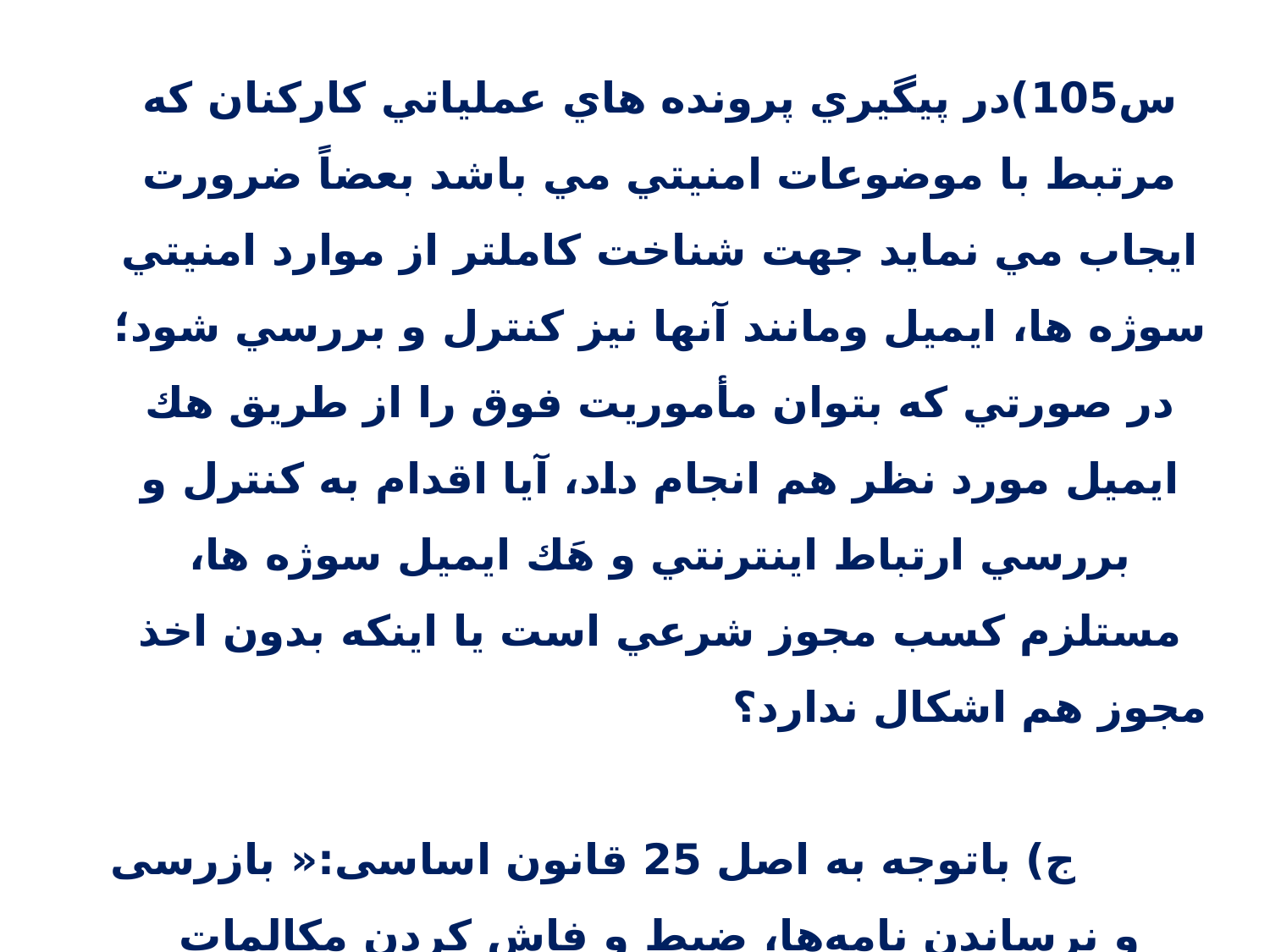

س105)در پيگيري پرونده هاي عملياتي كاركنان كه مرتبط با موضوعات امنيتي مي باشد بعضاً ضرورت ايجاب مي نمايد جهت شناخت كاملتر از موارد امنيتي سوژه ها، ايميل ومانند آنها نيز كنترل و بررسي شود؛ در صورتي كه بتوان مأموريت فوق را از طريق هك ايميل مورد نظر هم انجام داد، آيا اقدام به كنترل و بررسي ارتباط اينترنتي و هَك ايميل سوژه ها، مستلزم كسب مجوز شرعي است يا اينكه بدون اخذ مجوز هم اشكال ندارد؟                                                                                                                               ج) باتوجه به اصل 25 قانون اساسی:« بازرسی و نرساندن نامه‌ها، ضبط و فاش کردن مکالمات تلفنی، افشای مخابرات تلگرافی و تلکس، سانسور، عدم مخابره و نرساندن آنها، استراق سمع و هر گونه تجسس ممنوع است مگر به حکم قانون.» ،باکسب مجوز ازدستگاه قضایی ،درصورت ضرورت اشکال ندارد.